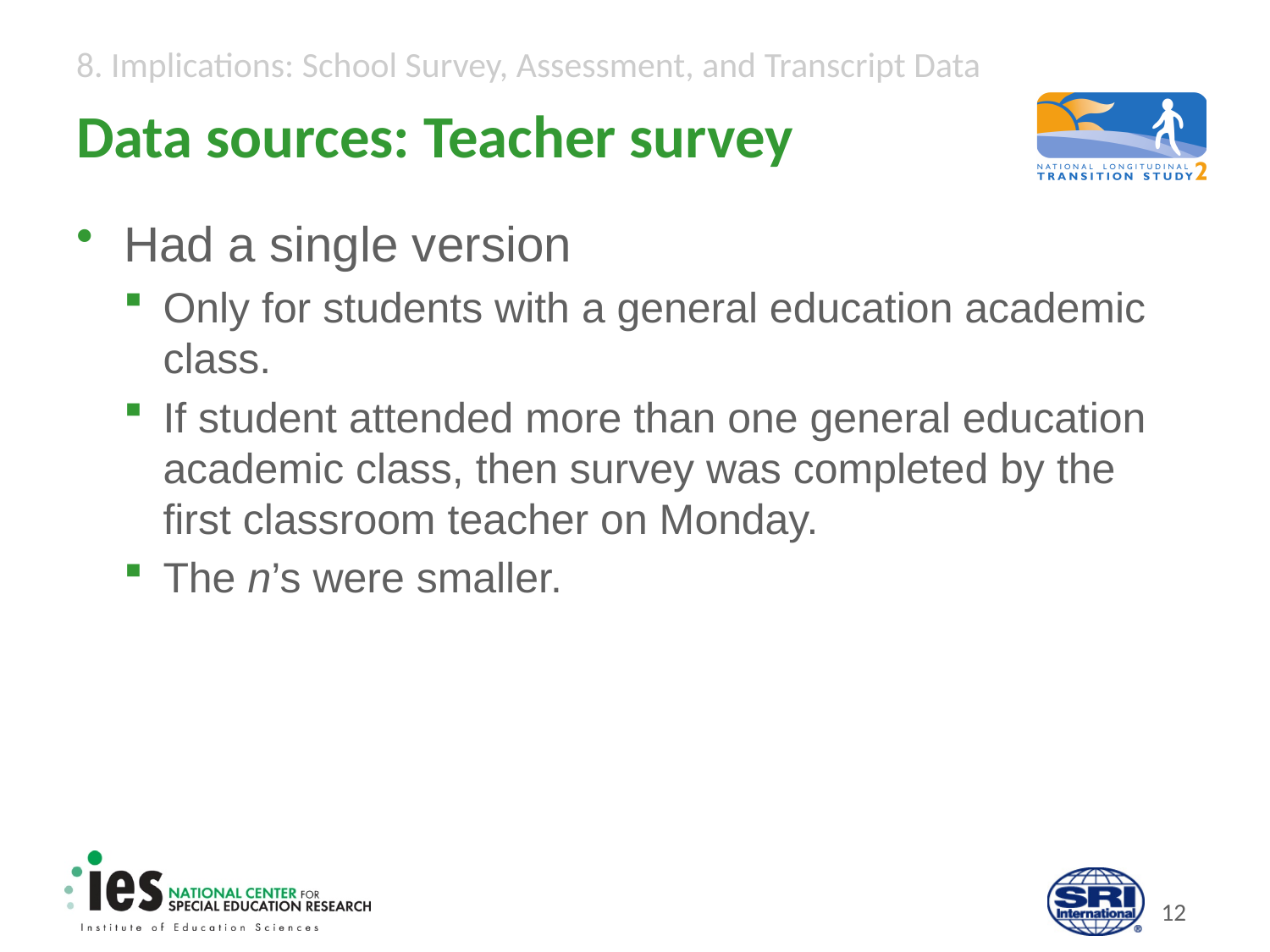

# Data sources: Teacher survey
Had a single version
Only for students with a general education academic class.
If student attended more than one general education academic class, then survey was completed by the first classroom teacher on Monday.
The n’s were smaller.
12